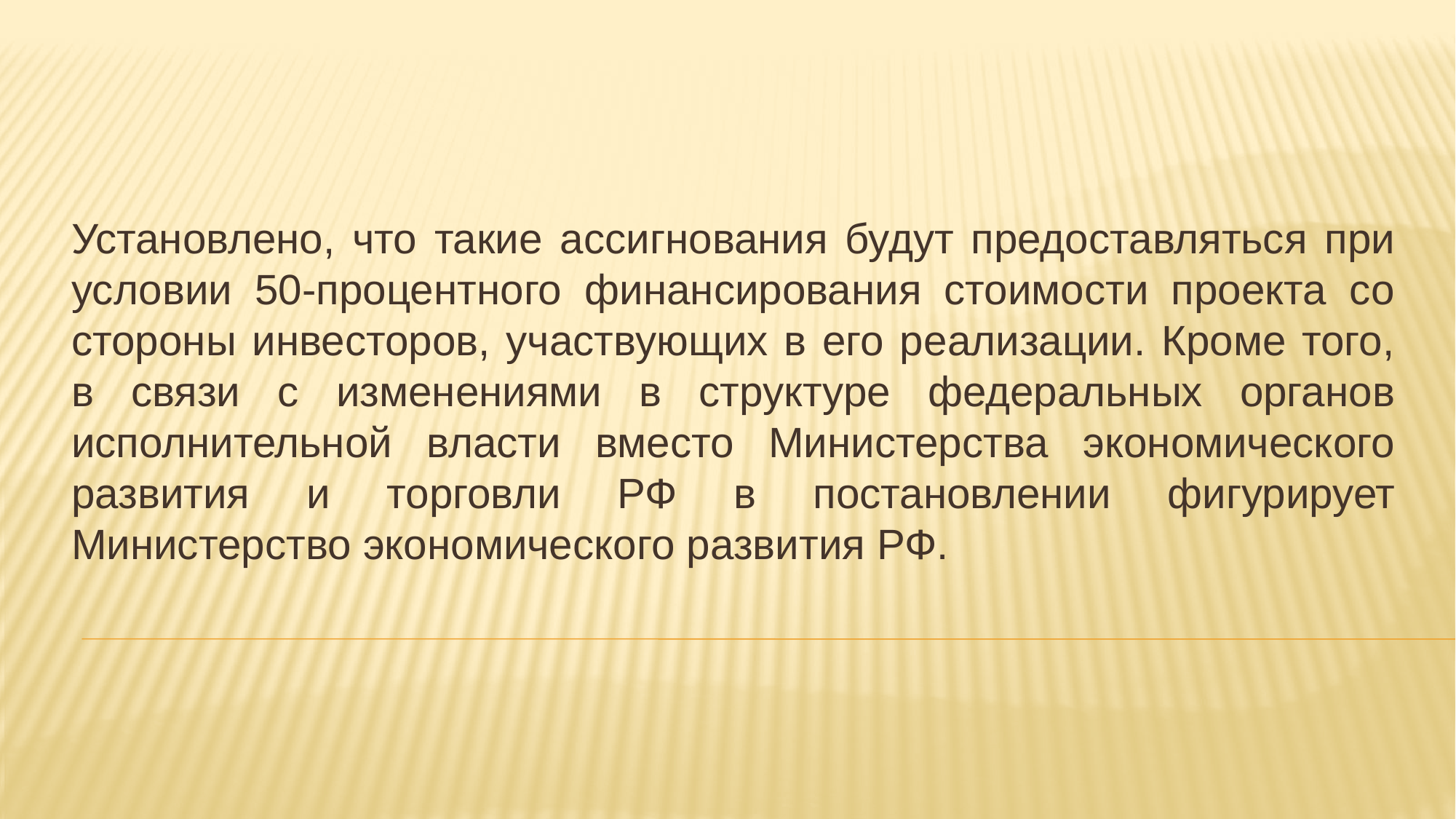

Установлено, что такие ассигнования будут предоставляться при условии 50-процентного финансирования стоимости проекта со стороны инвесторов, участвующих в его реализации. Кроме того, в связи с изменениями в структуре федеральных органов исполнительной власти вместо Министерства экономического развития и торговли РФ в постановлении фигурирует Министерство экономического развития РФ.